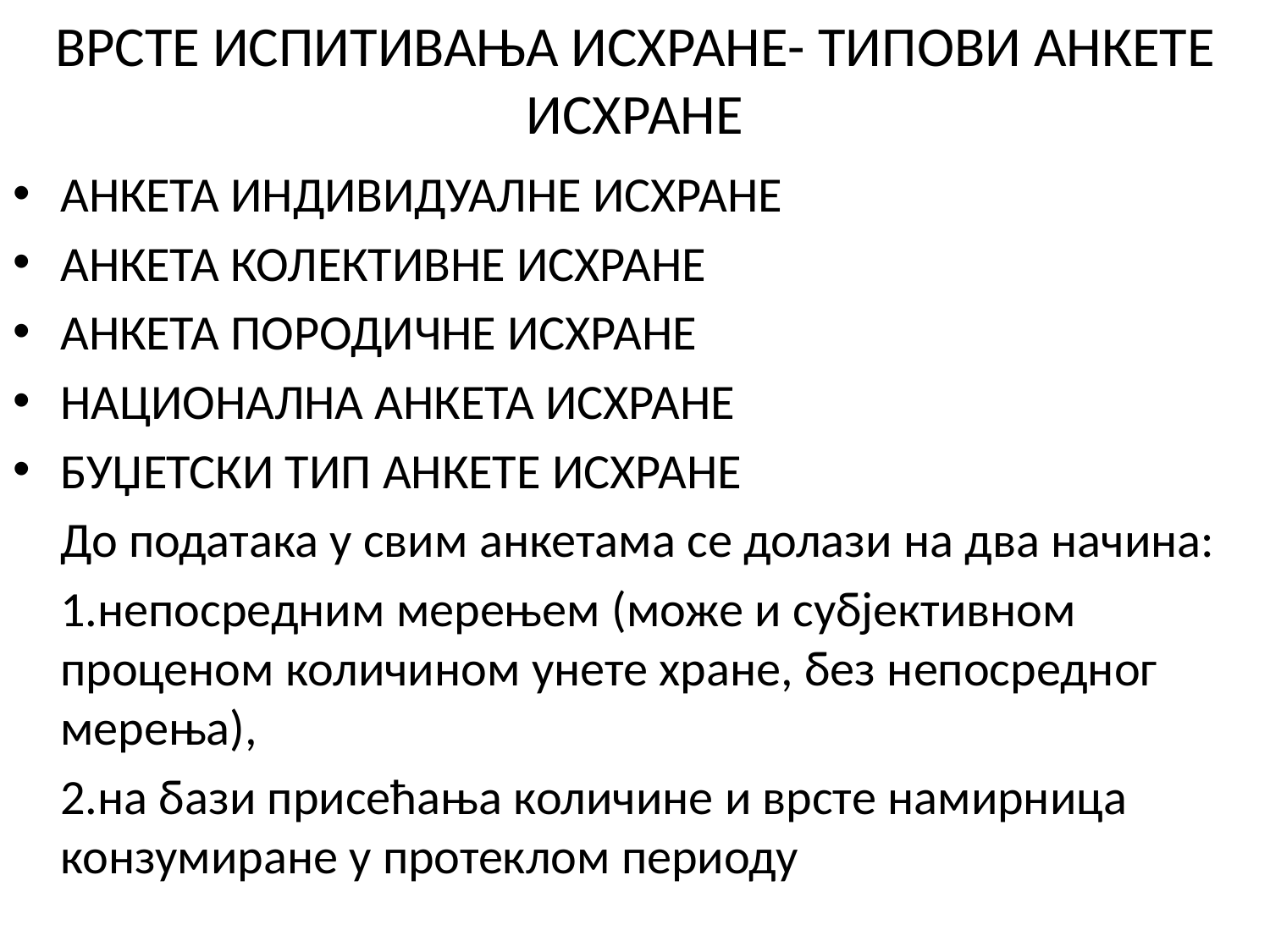

ВРСТЕ ИСПИТИВАЊА ИСХРАНЕ- ТИПОВИ АНКЕТЕ ИСХРАНЕ
АНКЕТА ИНДИВИДУАЛНЕ ИСХРАНЕ
АНКЕТА КОЛЕКТИВНЕ ИСХРАНЕ
АНКЕТА ПОРОДИЧНЕ ИСХРАНЕ
НАЦИОНАЛНА АНКЕТА ИСХРАНЕ
БУЏЕТСКИ ТИП АНКЕТЕ ИСХРАНЕ
	До података у свим анкетама се долази на два начина:
	1.непосредним мерењем (може и субјективном проценом количином унете хране, без непосредног мерења),
	2.на бази присећања количине и врсте намирница конзумиране у протеклом периоду